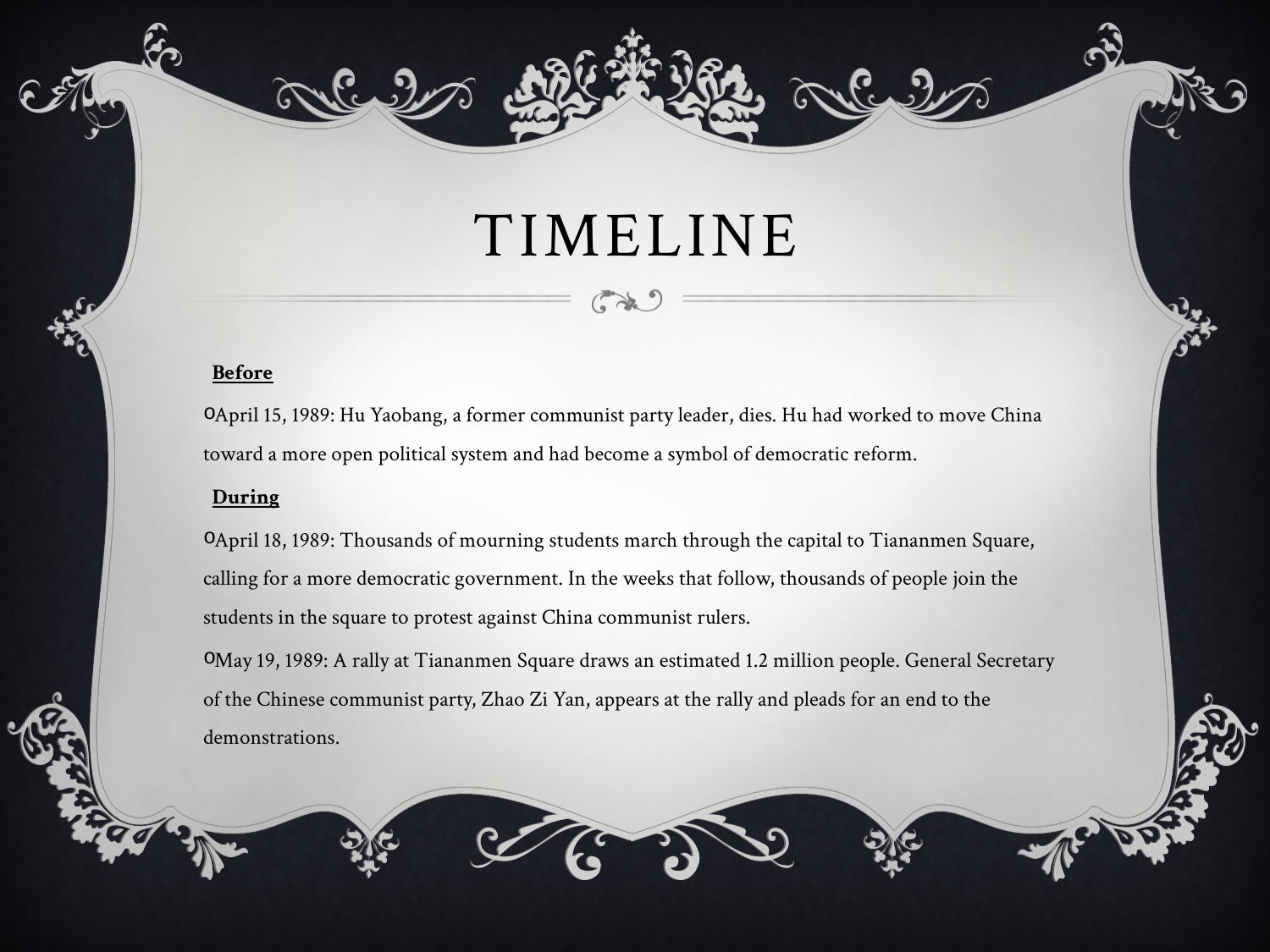

# Timeline
Before
April 15, 1989: Hu Yaobang, a former communist party leader, dies. Hu had worked to move China toward a more open political system and had become a symbol of democratic reform.
During
April 18, 1989: Thousands of mourning students march through the capital to Tiananmen Square, calling for a more democratic government. In the weeks that follow, thousands of people join the students in the square to protest against China communist rulers.
May 19, 1989: A rally at Tiananmen Square draws an estimated 1.2 million people. General Secretary of the Chinese communist party, Zhao Zi Yan, appears at the rally and pleads for an end to the demonstrations.